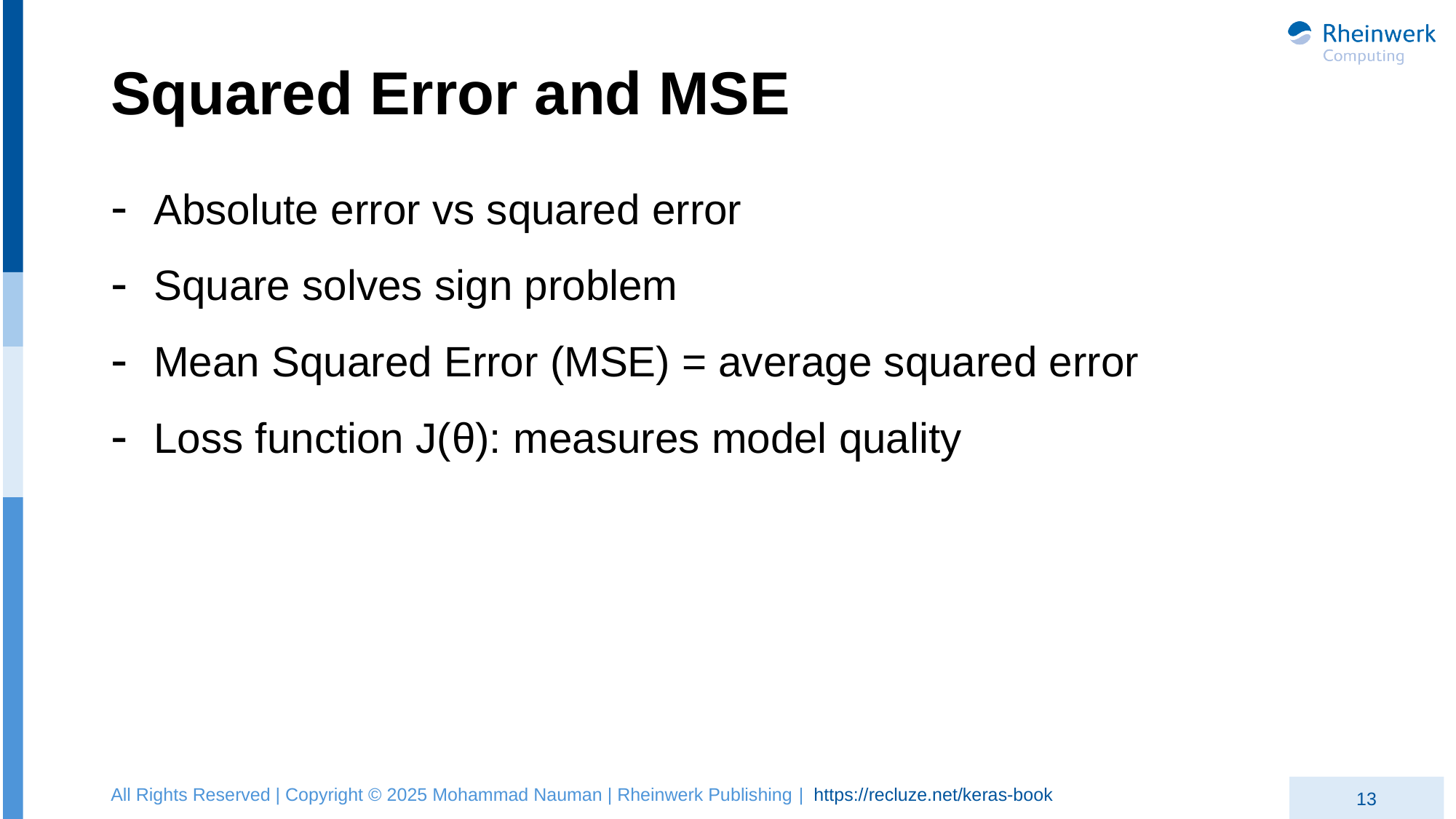

# Squared Error and MSE
Absolute error vs squared error
Square solves sign problem
Mean Squared Error (MSE) = average squared error
Loss function J(θ): measures model quality